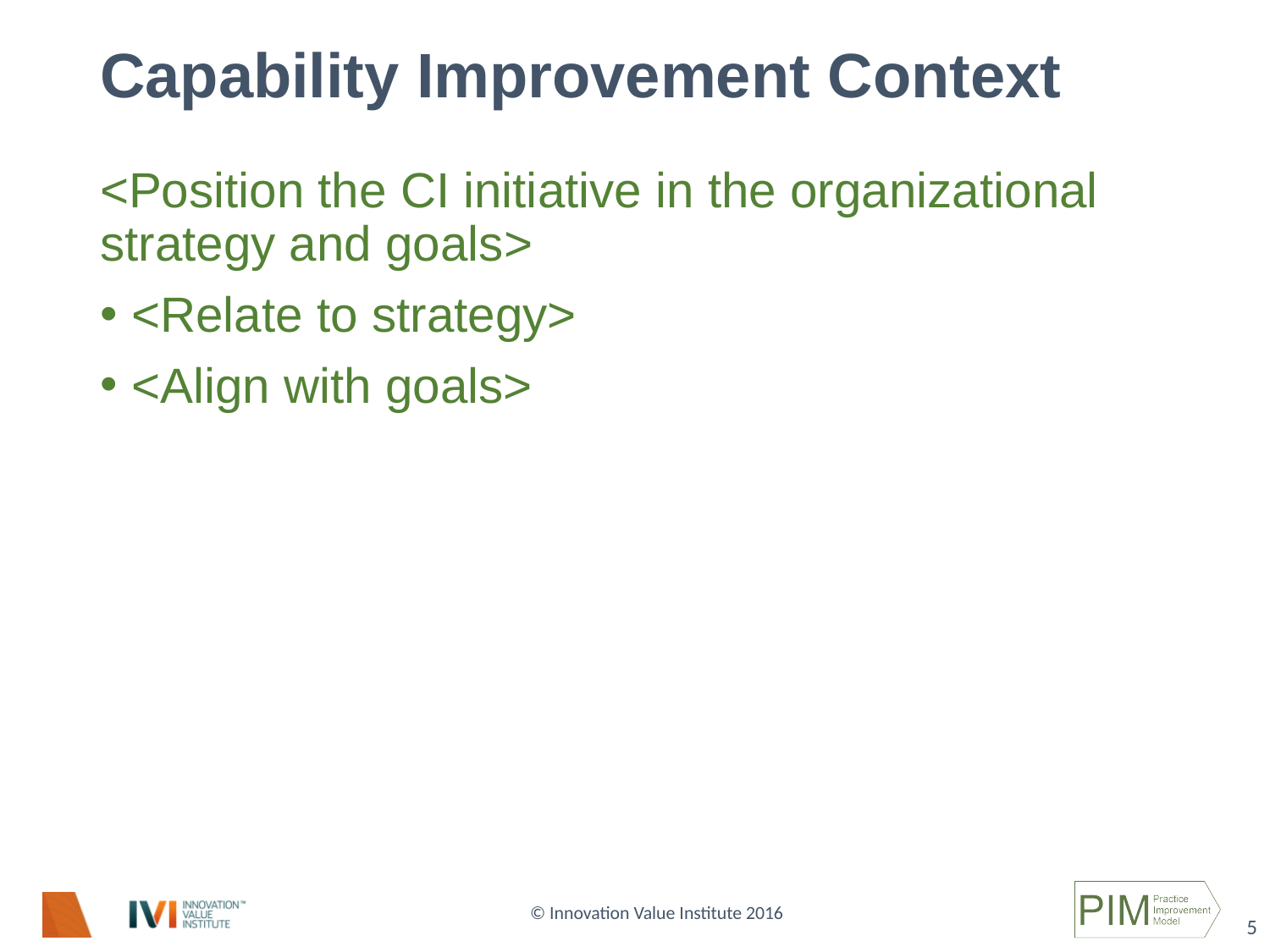

# Capability Improvement Context
<Position the CI initiative in the organizational strategy and goals>
<Relate to strategy>
<Align with goals>

5